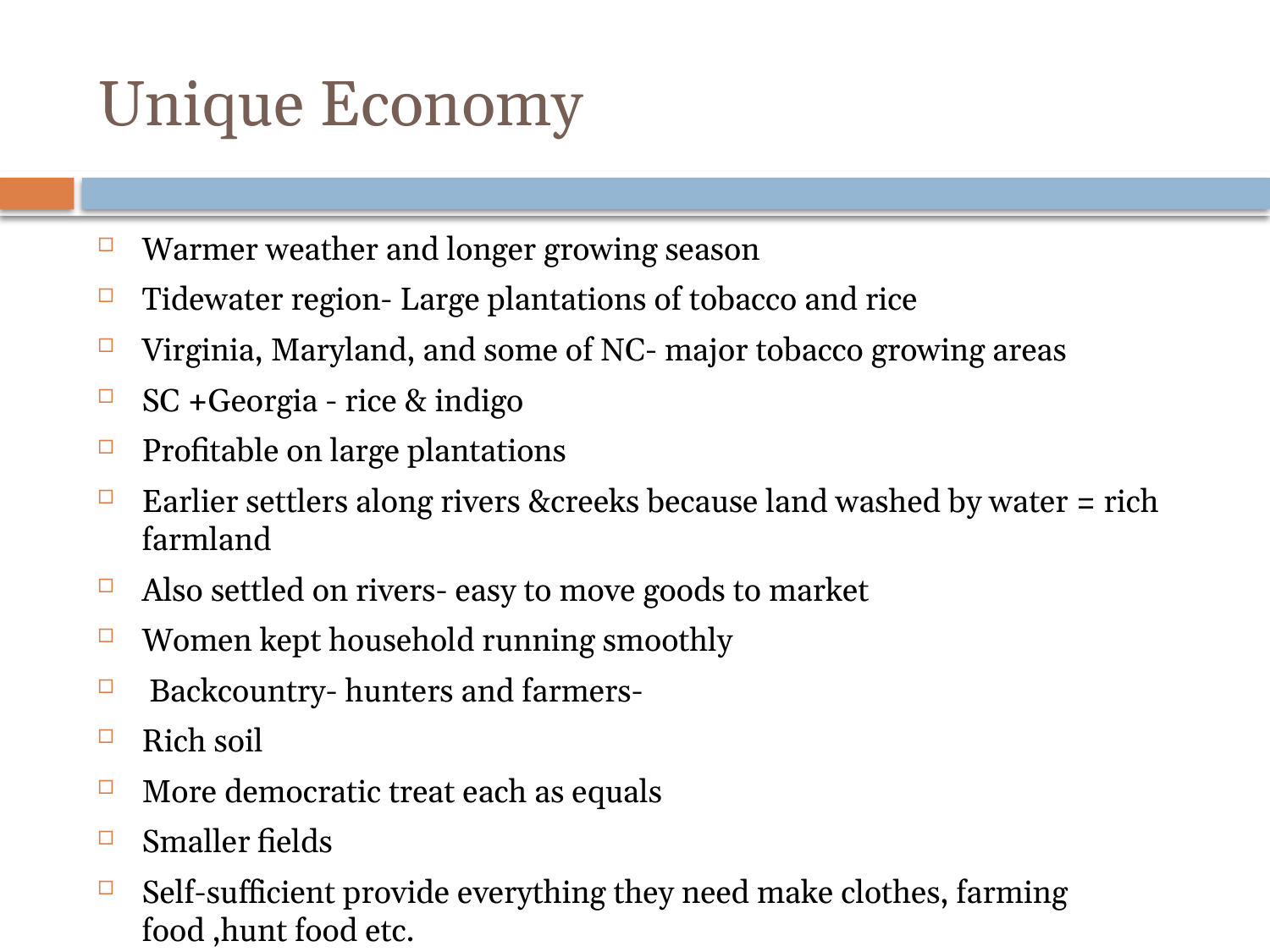

# Unique Economy
Warmer weather and longer growing season
Tidewater region- Large plantations of tobacco and rice
Virginia, Maryland, and some of NC- major tobacco growing areas
SC +Georgia - rice & indigo
Profitable on large plantations
Earlier settlers along rivers &creeks because land washed by water = rich farmland
Also settled on rivers- easy to move goods to market
Women kept household running smoothly
 Backcountry- hunters and farmers-
Rich soil
More democratic treat each as equals
Smaller fields
Self-sufficient provide everything they need make clothes, farming food ,hunt food etc.